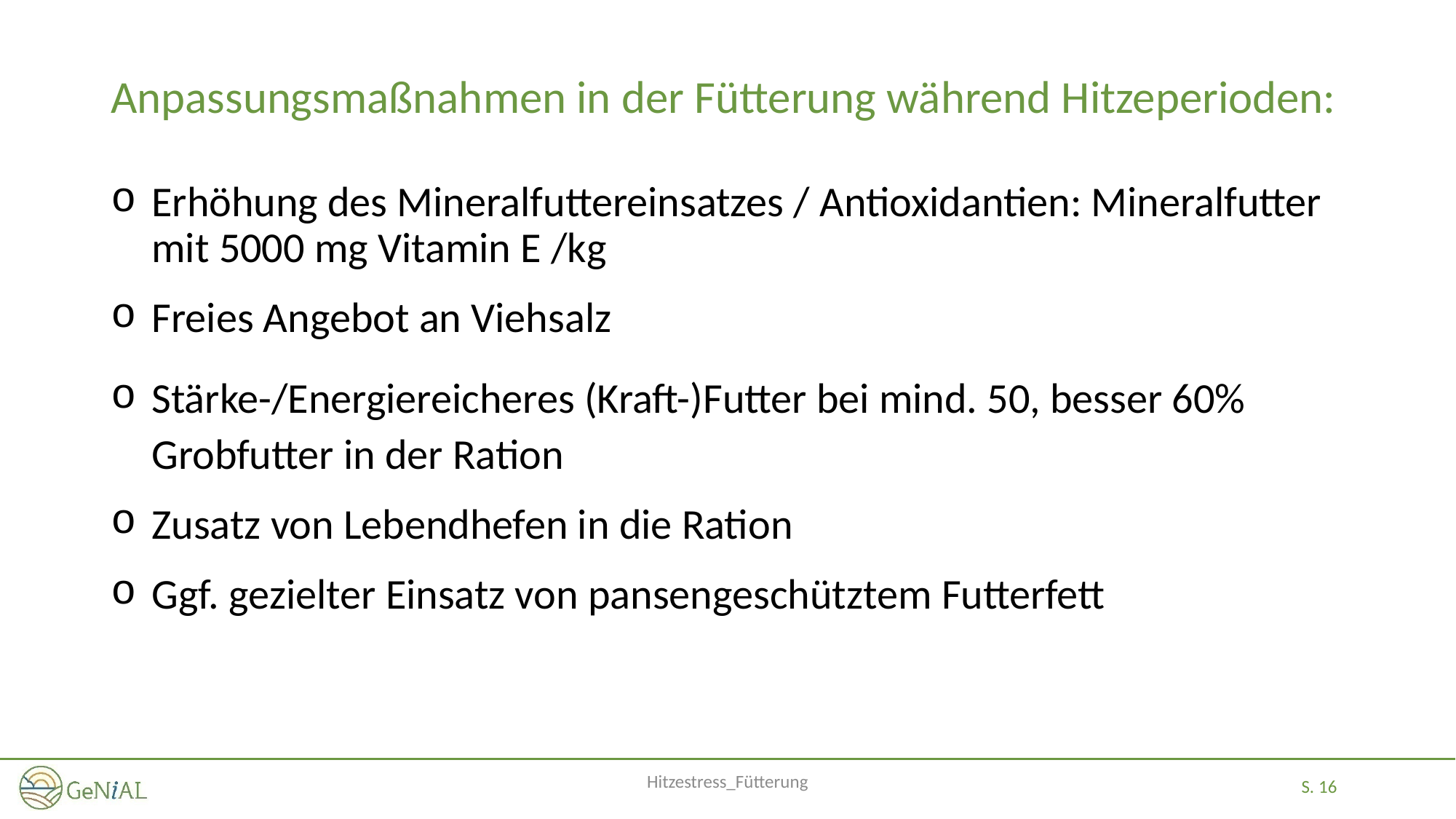

# Anpassungsmaßnahmen in der Fütterung während Hitzeperioden:
Erhöhung des Mineralfuttereinsatzes / Antioxidantien: Mineralfutter mit 5000 mg Vitamin E /kg
Freies Angebot an Viehsalz
Stärke-/Energiereicheres (Kraft-)Futter bei mind. 50, besser 60% Grobfutter in der Ration
Zusatz von Lebendhefen in die Ration
Ggf. gezielter Einsatz von pansengeschütztem Futterfett

Hitzestress_Fütterung